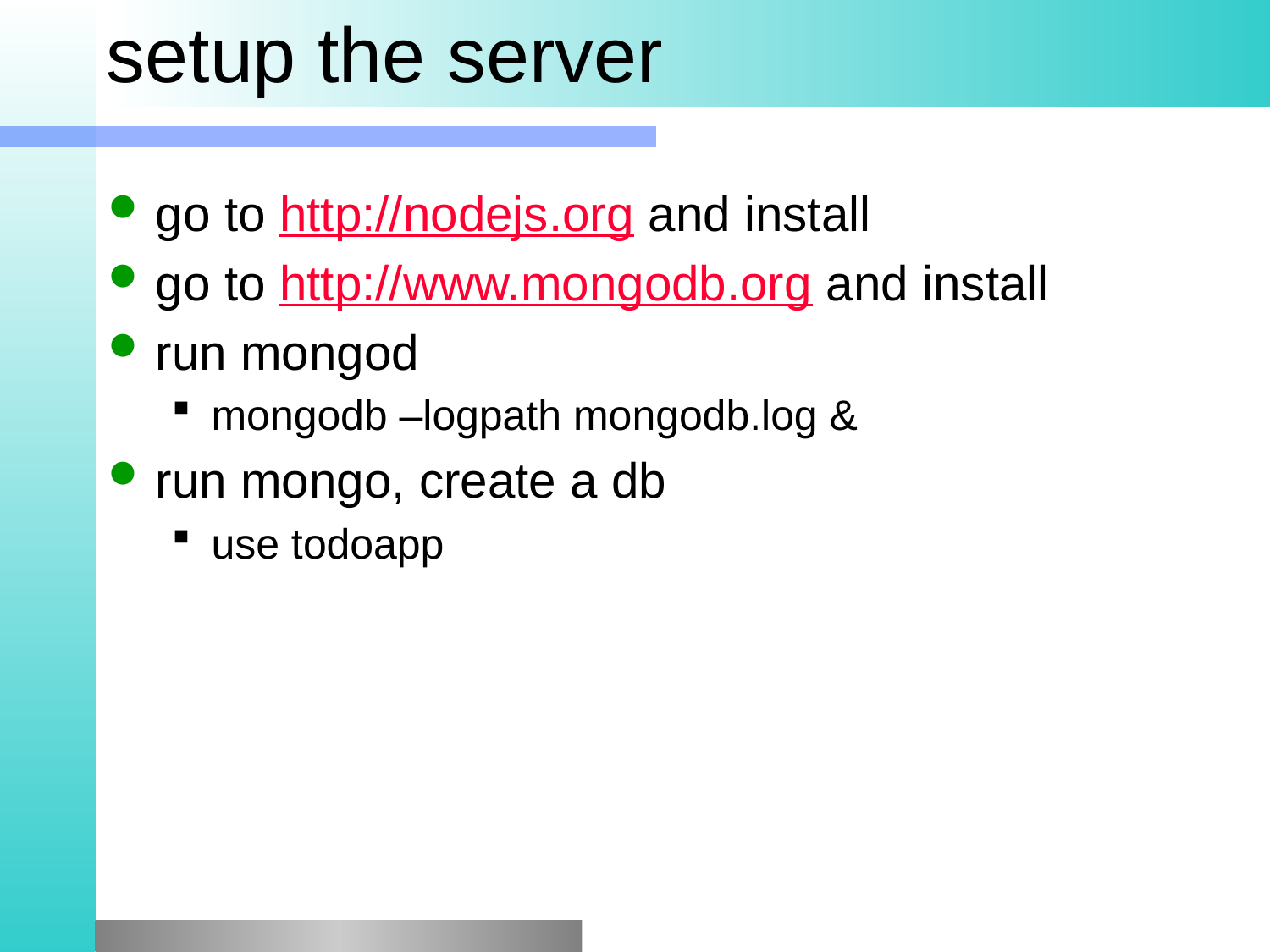

# setup the server
go to http://nodejs.org and install
go to http://www.mongodb.org and install
run mongod
mongodb –logpath mongodb.log &
run mongo, create a db
use todoapp